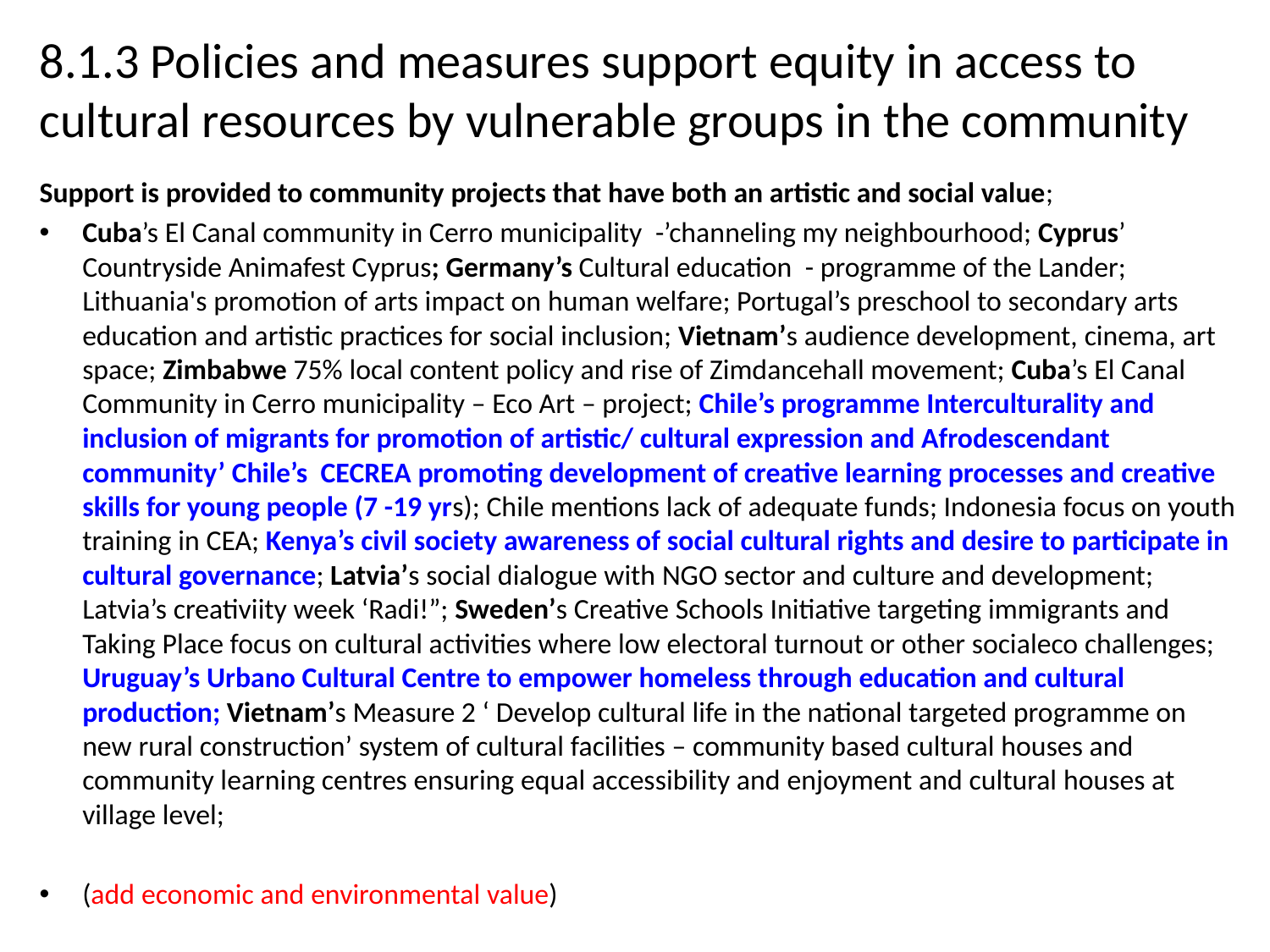

# 8.1.3 Policies and measures support equity in access to cultural resources by vulnerable groups in the community
Support is provided to community projects that have both an artistic and social value;
Cuba’s El Canal community in Cerro municipality  -’channeling my neighbourhood; Cyprus’ Countryside Animafest Cyprus; Germany’s Cultural education  - programme of the Lander; Lithuania's promotion of arts impact on human welfare; Portugal’s preschool to secondary arts education and artistic practices for social inclusion; Vietnam’s audience development, cinema, art space; Zimbabwe 75% local content policy and rise of Zimdancehall movement; Cuba’s El Canal Community in Cerro municipality – Eco Art – project; Chile’s programme Interculturality and inclusion of migrants for promotion of artistic/ cultural expression and Afrodescendant community’ Chile’s  CECREA promoting development of creative learning processes and creative skills for young people (7 -19 yrs); Chile mentions lack of adequate funds; Indonesia focus on youth training in CEA; Kenya’s civil society awareness of social cultural rights and desire to participate in cultural governance; Latvia’s social dialogue with NGO sector and culture and development; Latvia’s creativiity week ‘Radi!”; Sweden’s Creative Schools Initiative targeting immigrants and Taking Place focus on cultural activities where low electoral turnout or other socialeco challenges; Uruguay’s Urbano Cultural Centre to empower homeless through education and cultural production; Vietnam’s Measure 2 ‘ Develop cultural life in the national targeted programme on new rural construction’ system of cultural facilities – community based cultural houses and community learning centres ensuring equal accessibility and enjoyment and cultural houses at village level;

(add economic and environmental value)